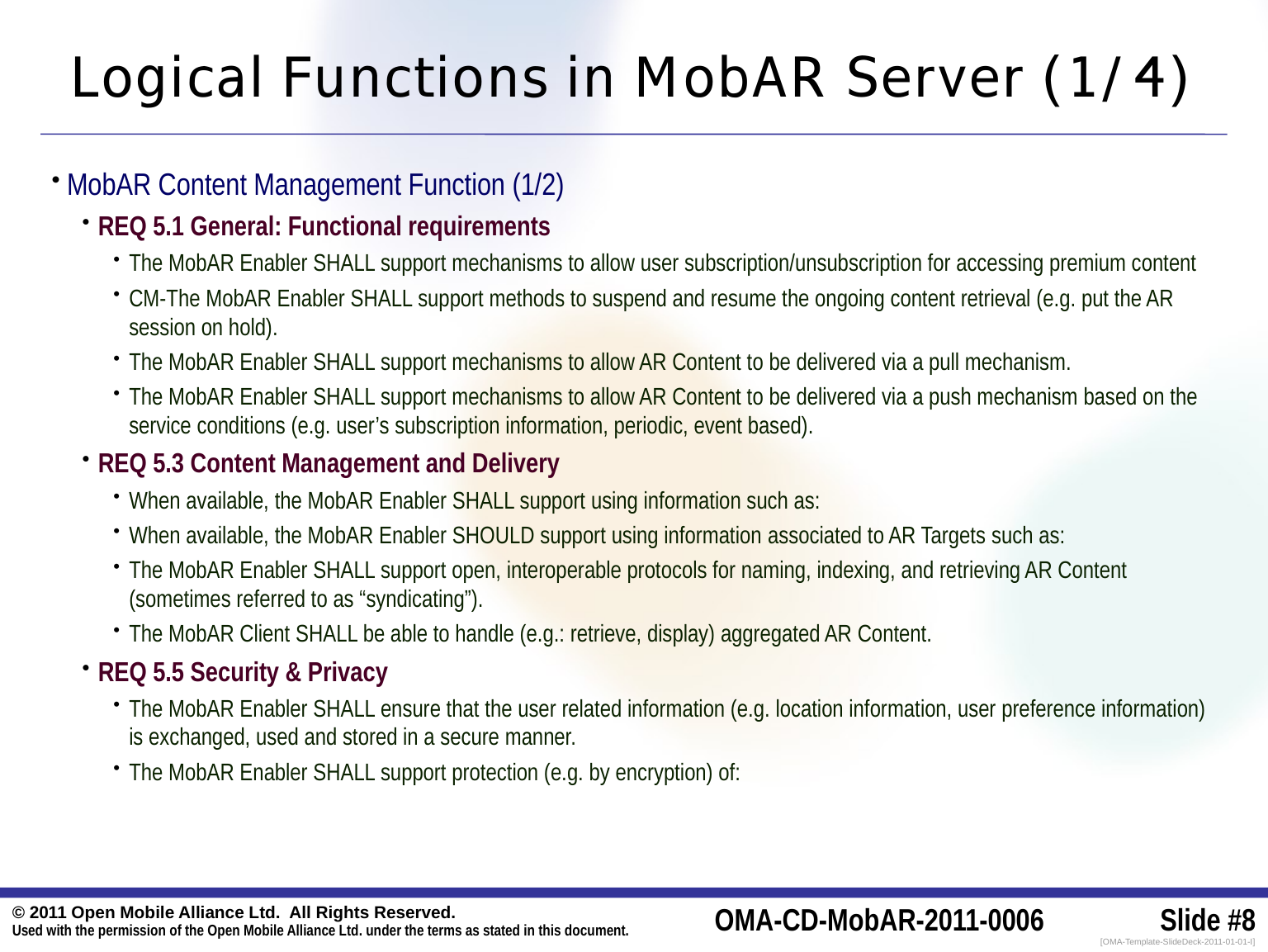

# Logical Functions in MobAR Server (1/4)
MobAR Content Management Function (1/2)
REQ 5.1 General: Functional requirements
The MobAR Enabler SHALL support mechanisms to allow user subscription/unsubscription for accessing premium content
CM-The MobAR Enabler SHALL support methods to suspend and resume the ongoing content retrieval (e.g. put the AR session on hold).
The MobAR Enabler SHALL support mechanisms to allow AR Content to be delivered via a pull mechanism.
The MobAR Enabler SHALL support mechanisms to allow AR Content to be delivered via a push mechanism based on the service conditions (e.g. user’s subscription information, periodic, event based).
REQ 5.3 Content Management and Delivery
When available, the MobAR Enabler SHALL support using information such as:
When available, the MobAR Enabler SHOULD support using information associated to AR Targets such as:
The MobAR Enabler SHALL support open, interoperable protocols for naming, indexing, and retrieving AR Content (sometimes referred to as “syndicating”).
The MobAR Client SHALL be able to handle (e.g.: retrieve, display) aggregated AR Content.
REQ 5.5 Security & Privacy
The MobAR Enabler SHALL ensure that the user related information (e.g. location information, user preference information) is exchanged, used and stored in a secure manner.
The MobAR Enabler SHALL support protection (e.g. by encryption) of: